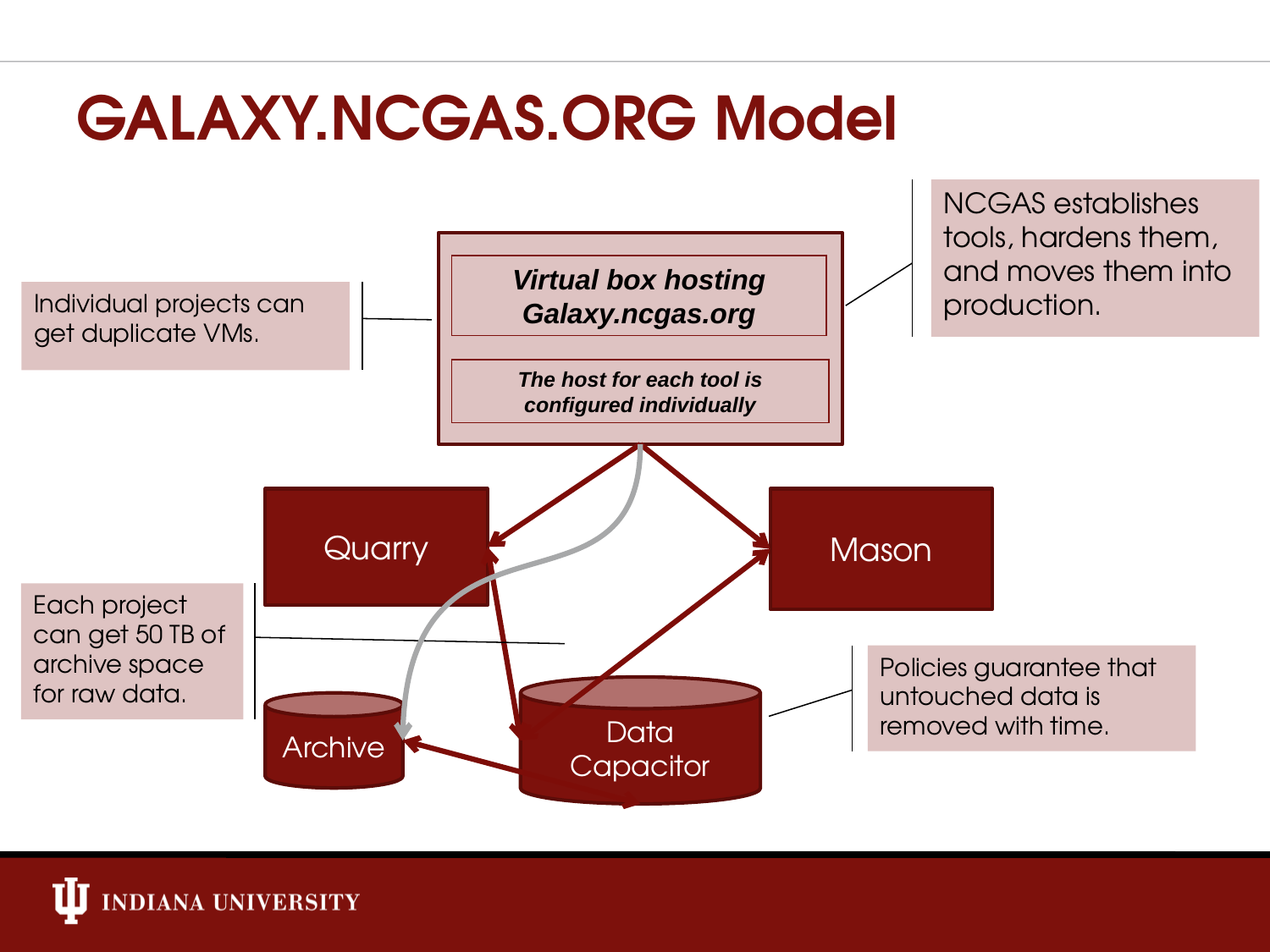

# GALAXY.NCGAS.ORG Model
NCGAS establishes tools, hardens them, and moves them into production.

Virtual box hosting Galaxy.ncgas.org
The host for each tool is configured individually
Individual projects can get duplicate VMs.
Quarry
Mason
Each project can get 50 TB of archive space for raw data.

Policies guarantee that untouched data is removed with time.
Data Capacitor
Archive